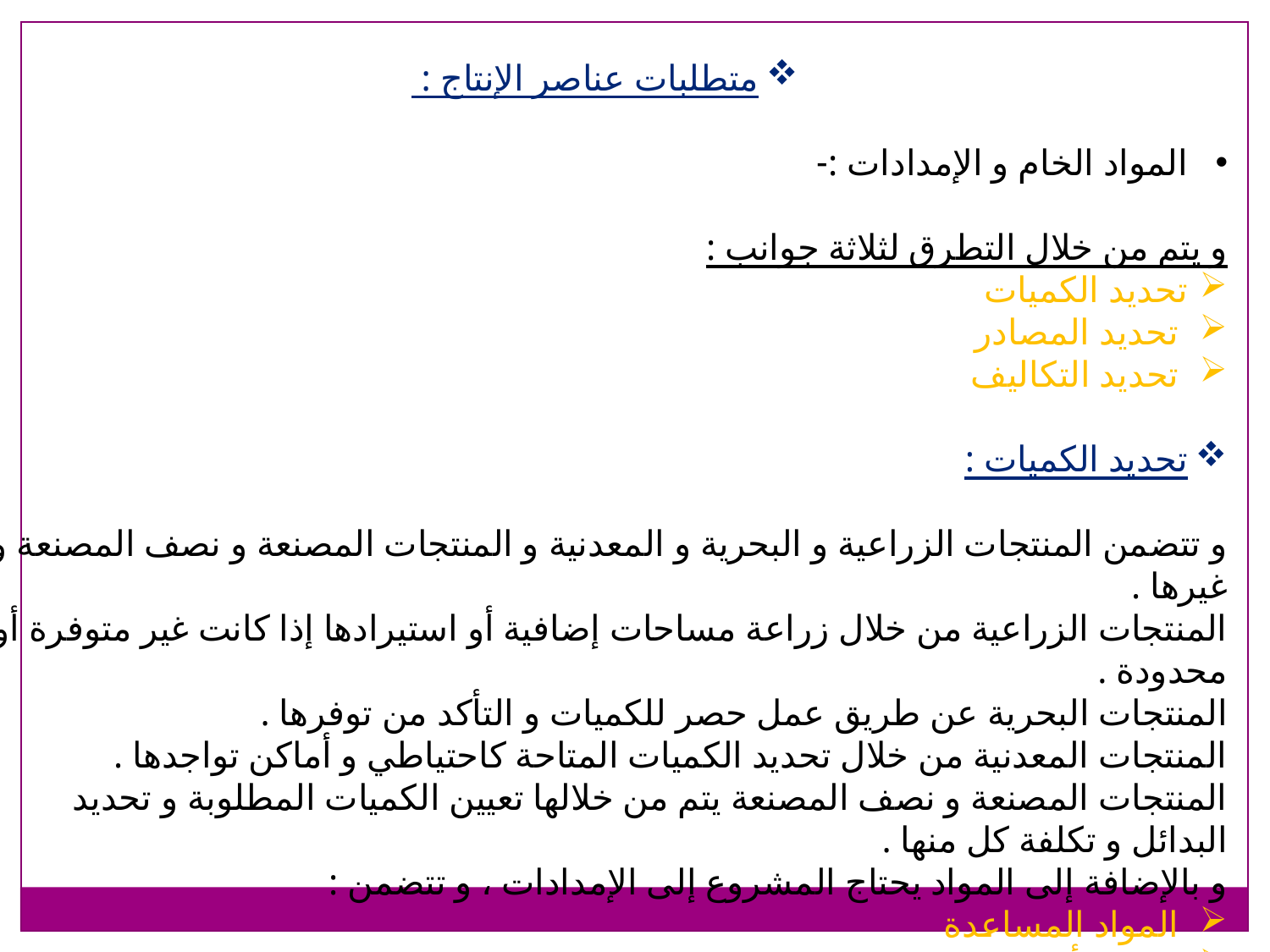

متطلبات عناصر الإنتاج :

المواد الخام و الإمدادات :-

و يتم من خلال التطرق لثلاثة جوانب :
تحديد الكميات
 تحديد المصادر
 تحديد التكاليف

تحديد الكميات :

و تتضمن المنتجات الزراعية و البحرية و المعدنية و المنتجات المصنعة و نصف المصنعة و غيرها .
المنتجات الزراعية من خلال زراعة مساحات إضافية أو استيرادها إذا كانت غير متوفرة أو محدودة .
المنتجات البحرية عن طريق عمل حصر للكميات و التأكد من توفرها .
المنتجات المعدنية من خلال تحديد الكميات المتاحة كاحتياطي و أماكن تواجدها .
المنتجات المصنعة و نصف المصنعة يتم من خلالها تعيين الكميات المطلوبة و تحديد البدائل و تكلفة كل منها .
و بالإضافة إلى المواد يحتاج المشروع إلى الإمدادات ، و تتضمن :
 المواد المساعدة
المنافع أو خدمات المرافق